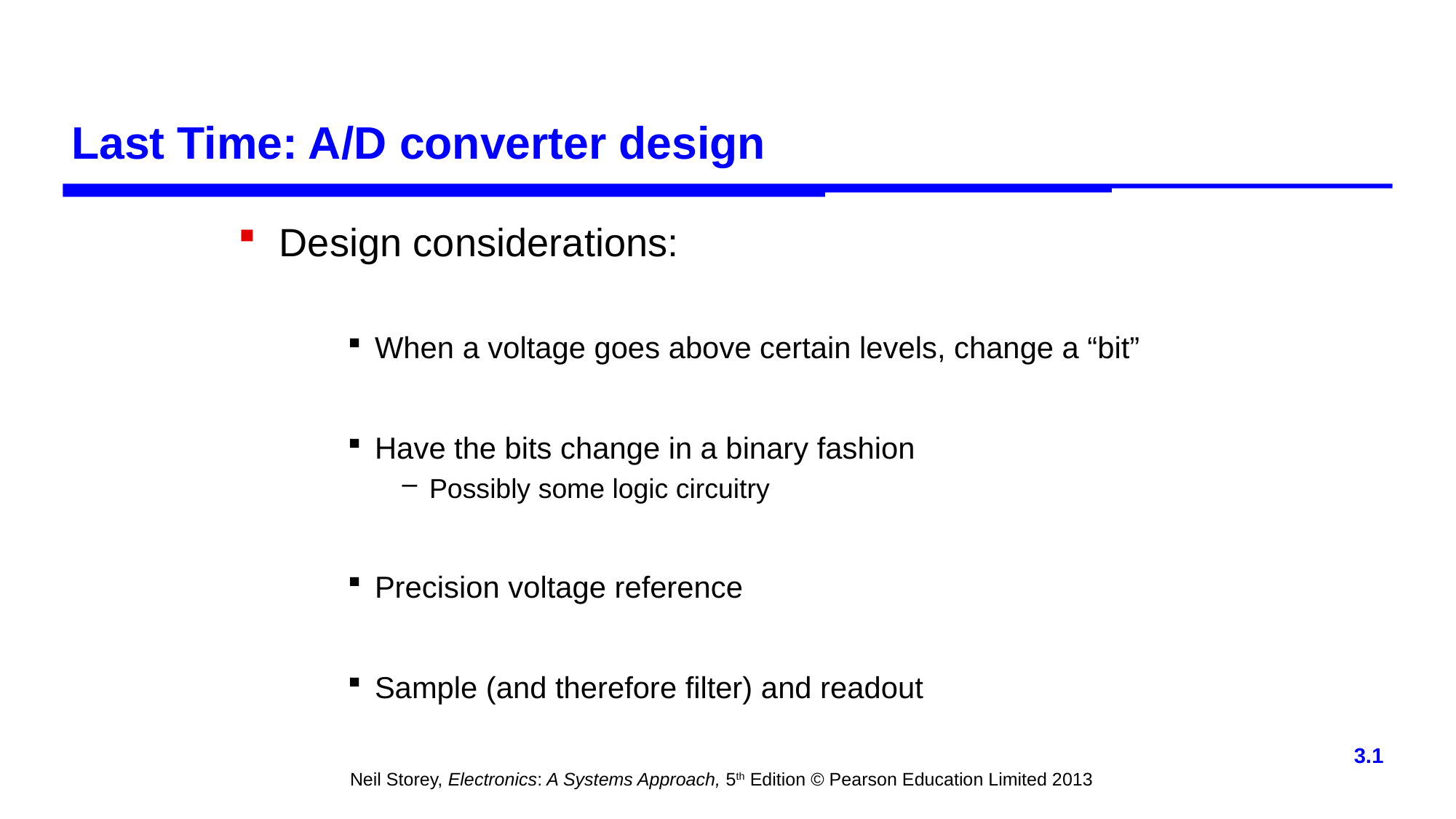

# Last Time: A/D converter design
Design considerations:

When a voltage goes above certain levels, change a “bit”

Have the bits change in a binary fashion
Possibly some logic circuitry

Precision voltage reference

Sample (and therefore filter) and readout